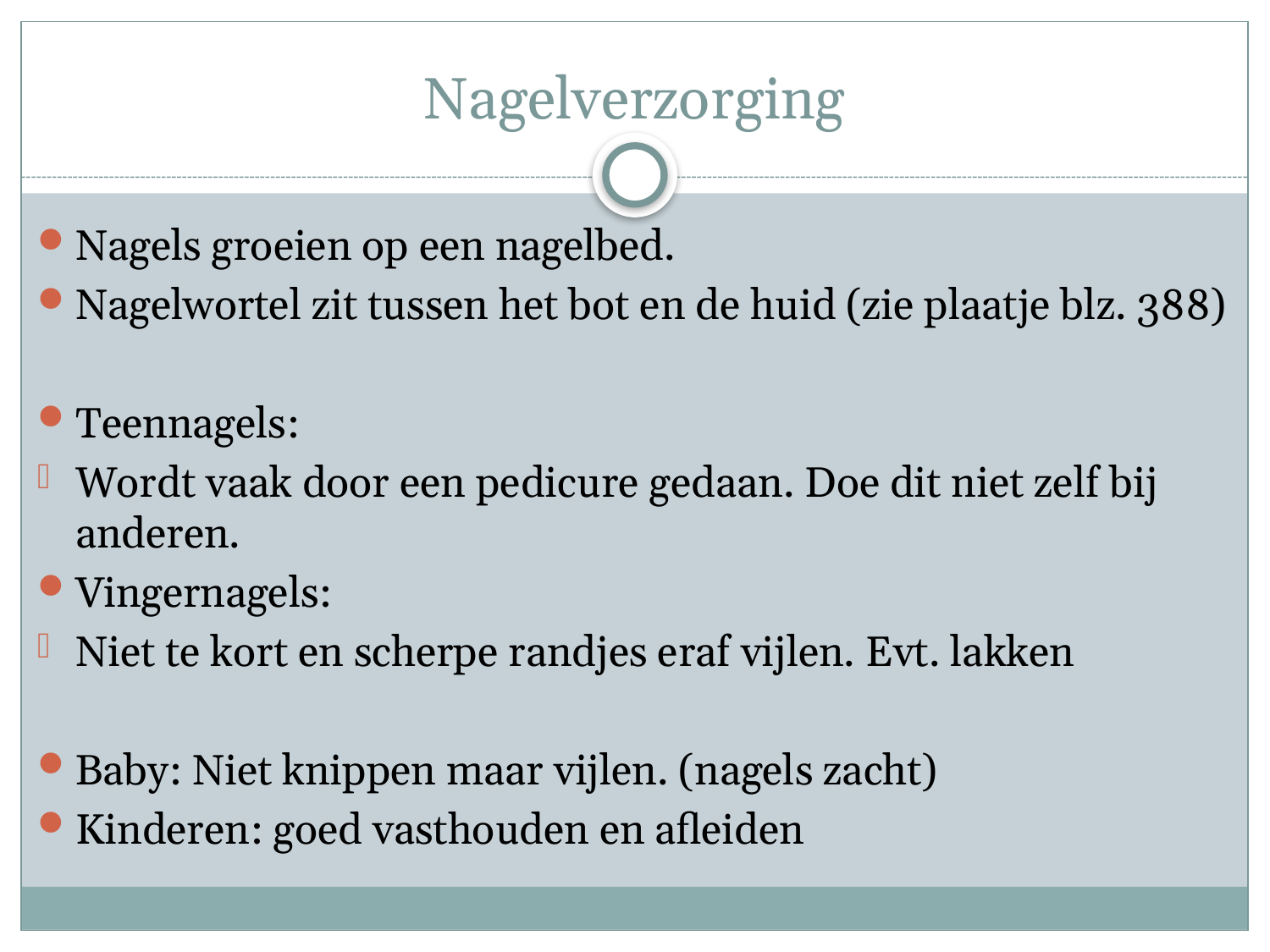

# Nagelverzorging
Nagels groeien op een nagelbed.
Nagelwortel zit tussen het bot en de huid (zie plaatje blz. 388)

Teennagels:
Wordt vaak door een pedicure gedaan. Doe dit niet zelf bij anderen.
Vingernagels:
Niet te kort en scherpe randjes eraf vijlen. Evt. lakken

Baby: Niet knippen maar vijlen. (nagels zacht)
Kinderen: goed vasthouden en afleiden